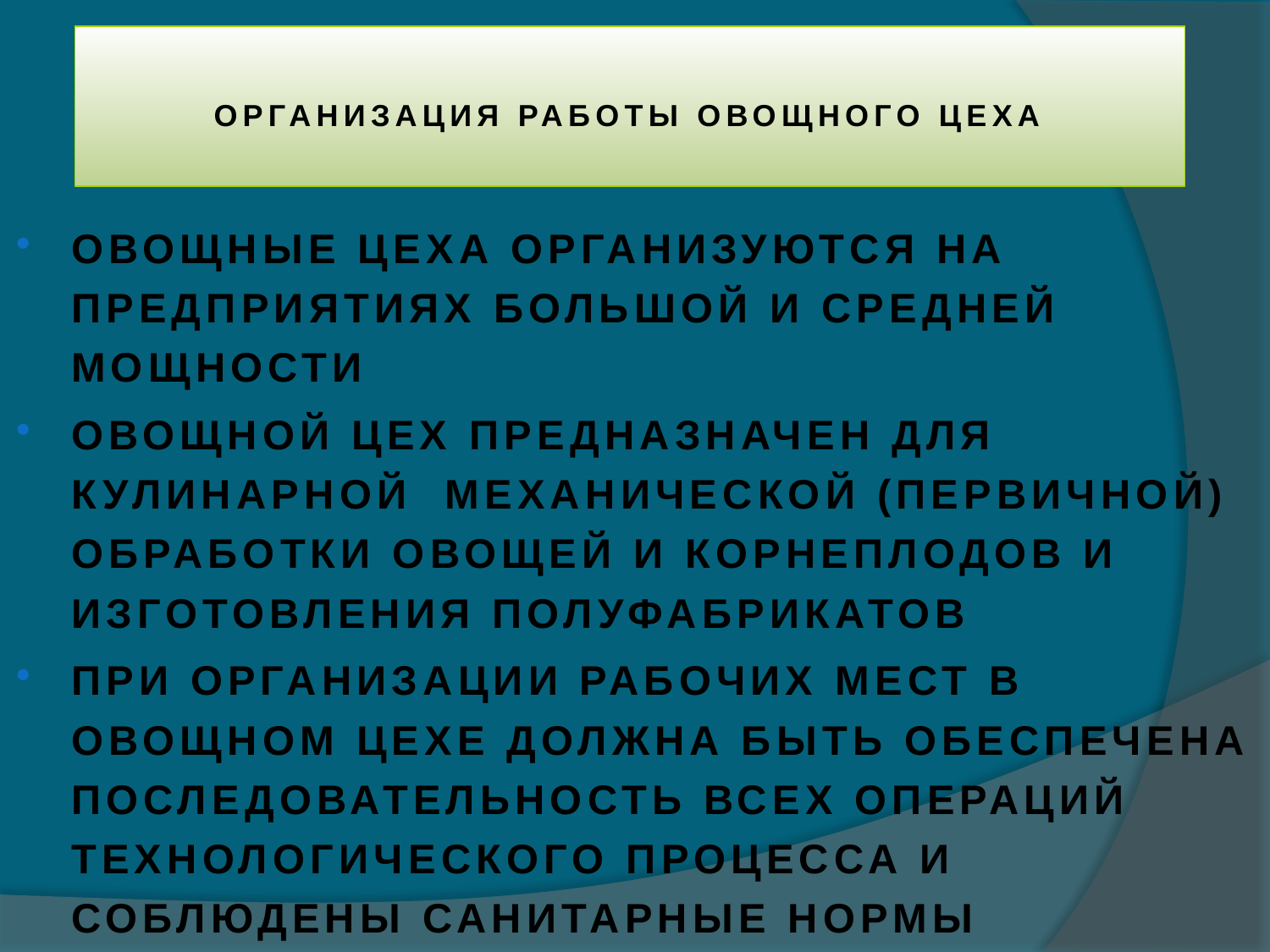

# ОРГАНИЗАЦИЯ РАБОТЫ ОВОЩНОГО ЦЕХА
ОВОЩНЫЕ ЦЕХА ОРГАНИЗУЮТСЯ НА ПРЕДПРИЯТИЯХ БОЛЬШОЙ И СРЕДНЕЙ МОЩНОСТИ
ОВОЩНОЙ ЦЕХ ПРЕДНАЗНАЧЕН ДЛЯ КУЛИНАРНОЙ  МЕХАНИЧЕСКОЙ (ПЕРВИЧНОЙ) ОБРАБОТКИ ОВОЩЕЙ И КОРНЕПЛОДОВ И ИЗГОТОВЛЕНИЯ ПОЛУФАБРИКАТОВ
ПРИ ОРГАНИЗАЦИИ РАБОЧИХ МЕСТ В ОВОЩНОМ ЦЕХЕ ДОЛЖНА БЫТЬ ОБЕСПЕЧЕНА ПОСЛЕДОВАТЕЛЬНОСТЬ ВСЕХ ОПЕРАЦИЙ ТЕХНОЛОГИЧЕСКОГО ПРОЦЕССА И СОБЛЮДЕНЫ САНИТАРНЫЕ НОРМЫ